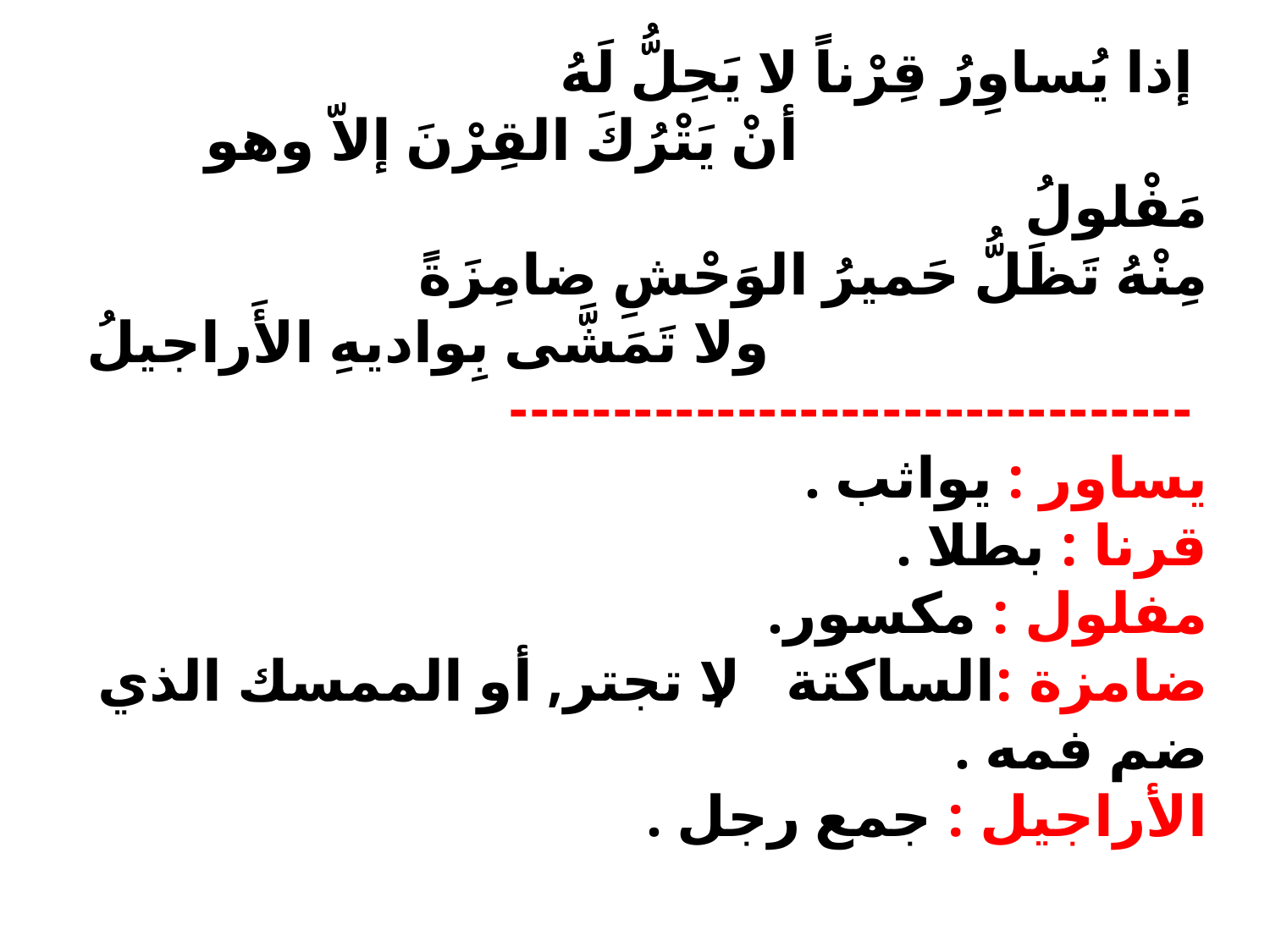

إذا يُساوِرُ قِرْناً لا يَحِلُّ لَهُ 
                            أنْ يَتْرُكَ القِرْنَ إلاّ وهو مَفْلولُ
مِنْهُ تَظَلُّ حَميرُ الوَحْشِ ضامِزَةً 
                              ولا تَمَشَّى بِواديهِ الأَراجيلُ
 ---------------------------------
يساور : يواثب .
قرنا : بطلا .
مفلول : مكسور.
ضامزة :الساكتة , لا تجتر, أو الممسك الذي ضم فمه .
الأراجيل : جمع رجل .